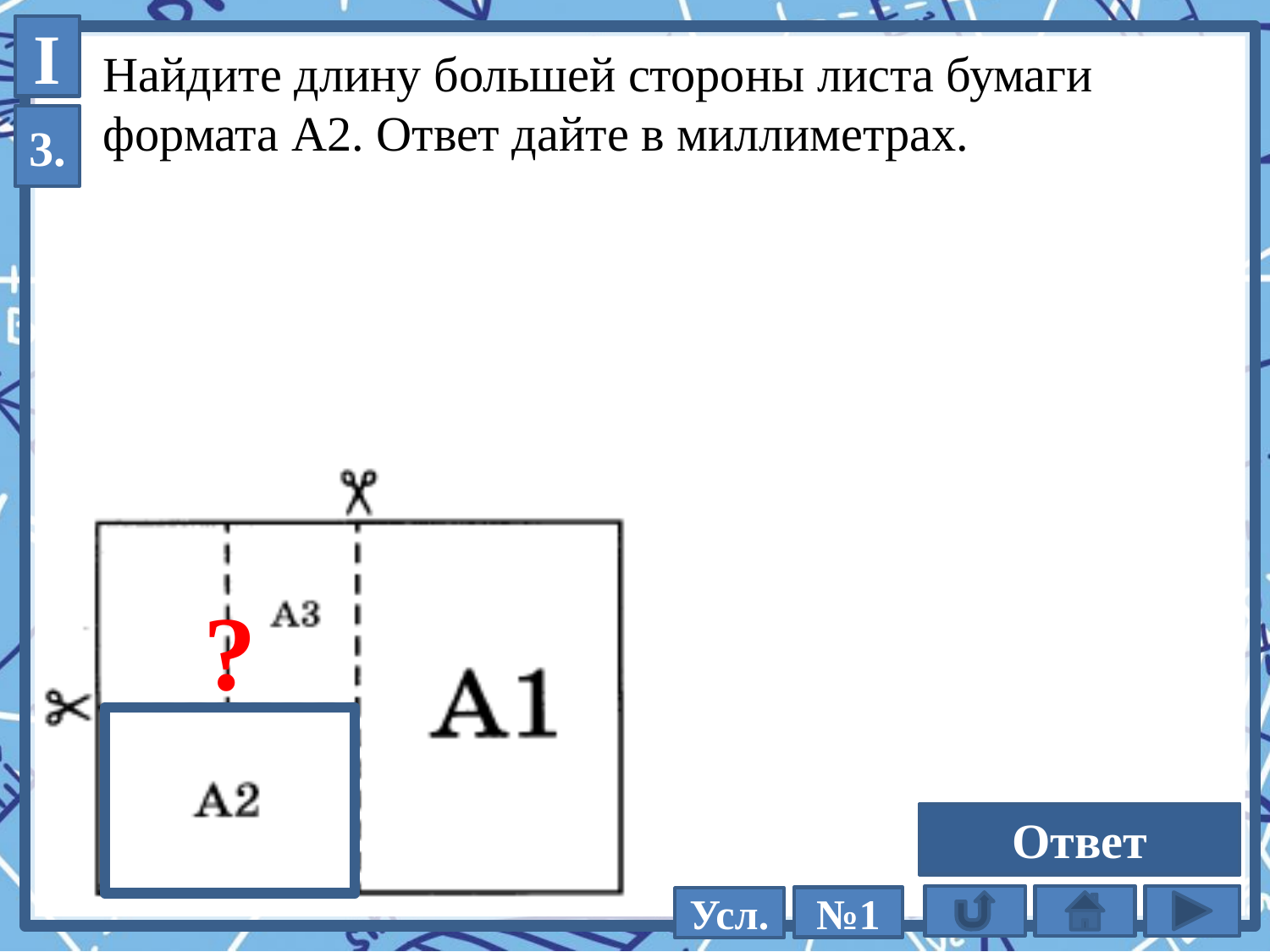

I
Найдите длину большей стороны листа бумаги
формата А2. Ответ дайте в миллиметрах.
3.

?

Ответ

594

№1
Усл.